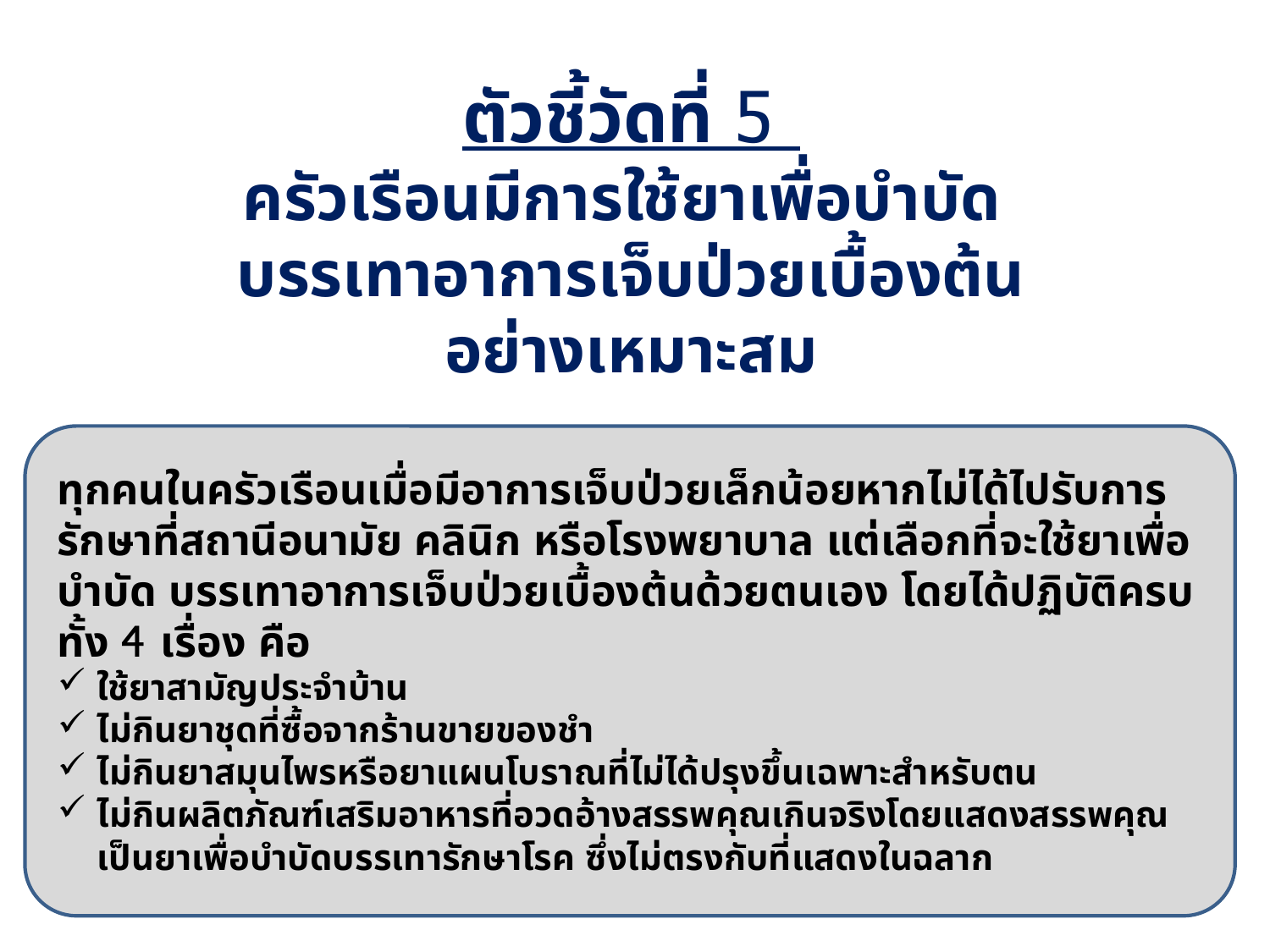

ตัวชี้วัดที่ 5
ครัวเรือนมีการใช้ยาเพื่อบำบัด
บรรเทาอาการเจ็บป่วยเบื้องต้น
อย่างเหมาะสม

ทุกคนในครัวเรือนเมื่อมีอาการเจ็บป่วยเล็กน้อยหากไม่ได้ไปรับการรักษาที่สถานีอนามัย คลินิก หรือโรงพยาบาล แต่เลือกที่จะใช้ยาเพื่อบำบัด บรรเทาอาการเจ็บป่วยเบื้องต้นด้วยตนเอง โดยได้ปฏิบัติครบทั้ง 4 เรื่อง คือ
ใช้ยาสามัญประจำบ้าน
ไม่กินยาชุดที่ซื้อจากร้านขายของชำ
ไม่กินยาสมุนไพรหรือยาแผนโบราณที่ไม่ได้ปรุงขึ้นเฉพาะสำหรับตน
ไม่กินผลิตภัณฑ์เสริมอาหารที่อวดอ้างสรรพคุณเกินจริงโดยแสดงสรรพคุณเป็นยาเพื่อบำบัดบรรเทารักษาโรค ซึ่งไม่ตรงกับที่แสดงในฉลาก